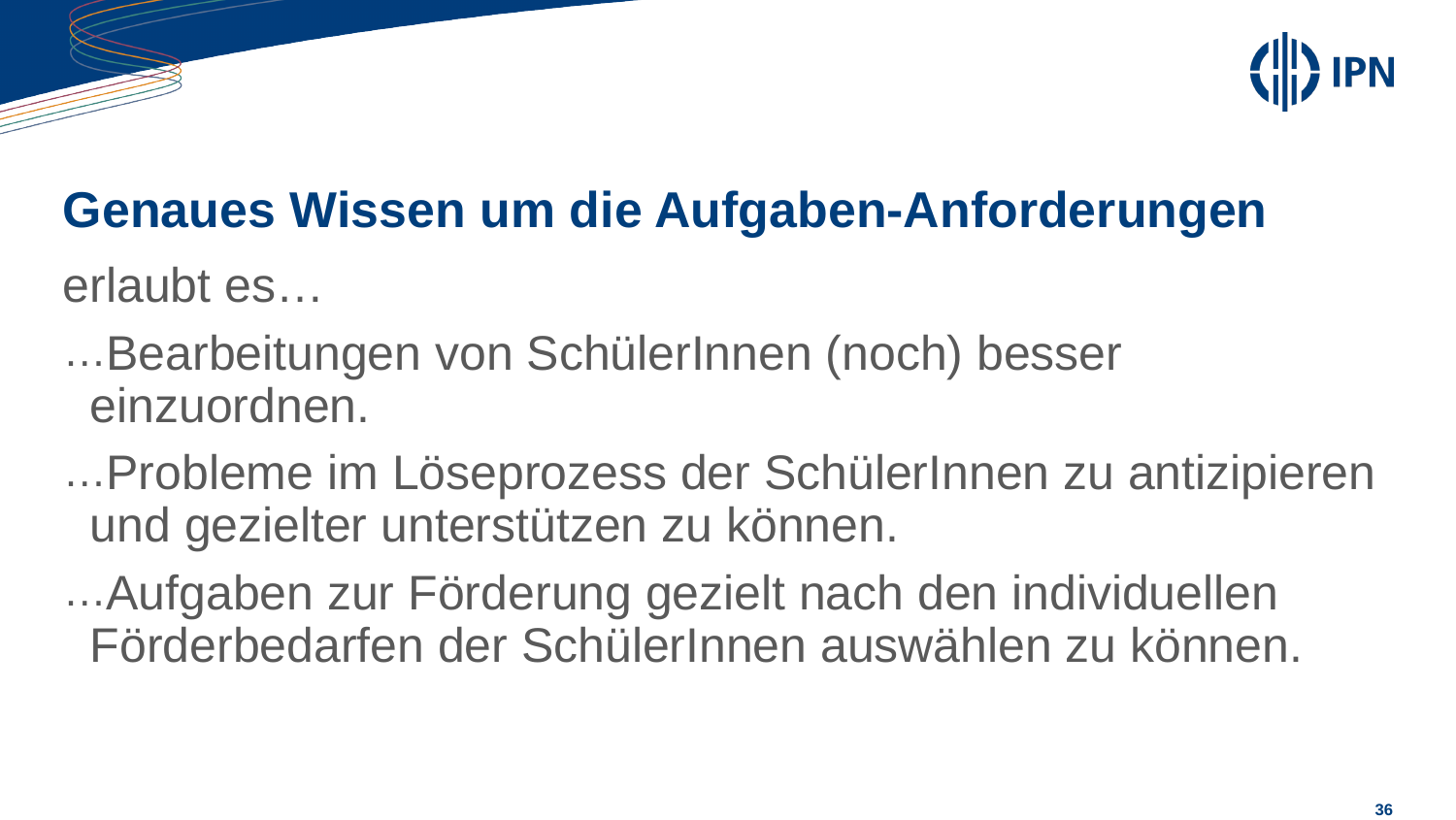

# Genaues Wissen um die Aufgaben-Anforderungen
erlaubt es…
Bearbeitungen von SchülerInnen (noch) besser einzuordnen.
Probleme im Löseprozess der SchülerInnen zu antizipieren und gezielter unterstützen zu können.
Aufgaben zur Förderung gezielt nach den individuellen Förderbedarfen der SchülerInnen auswählen zu können.

36